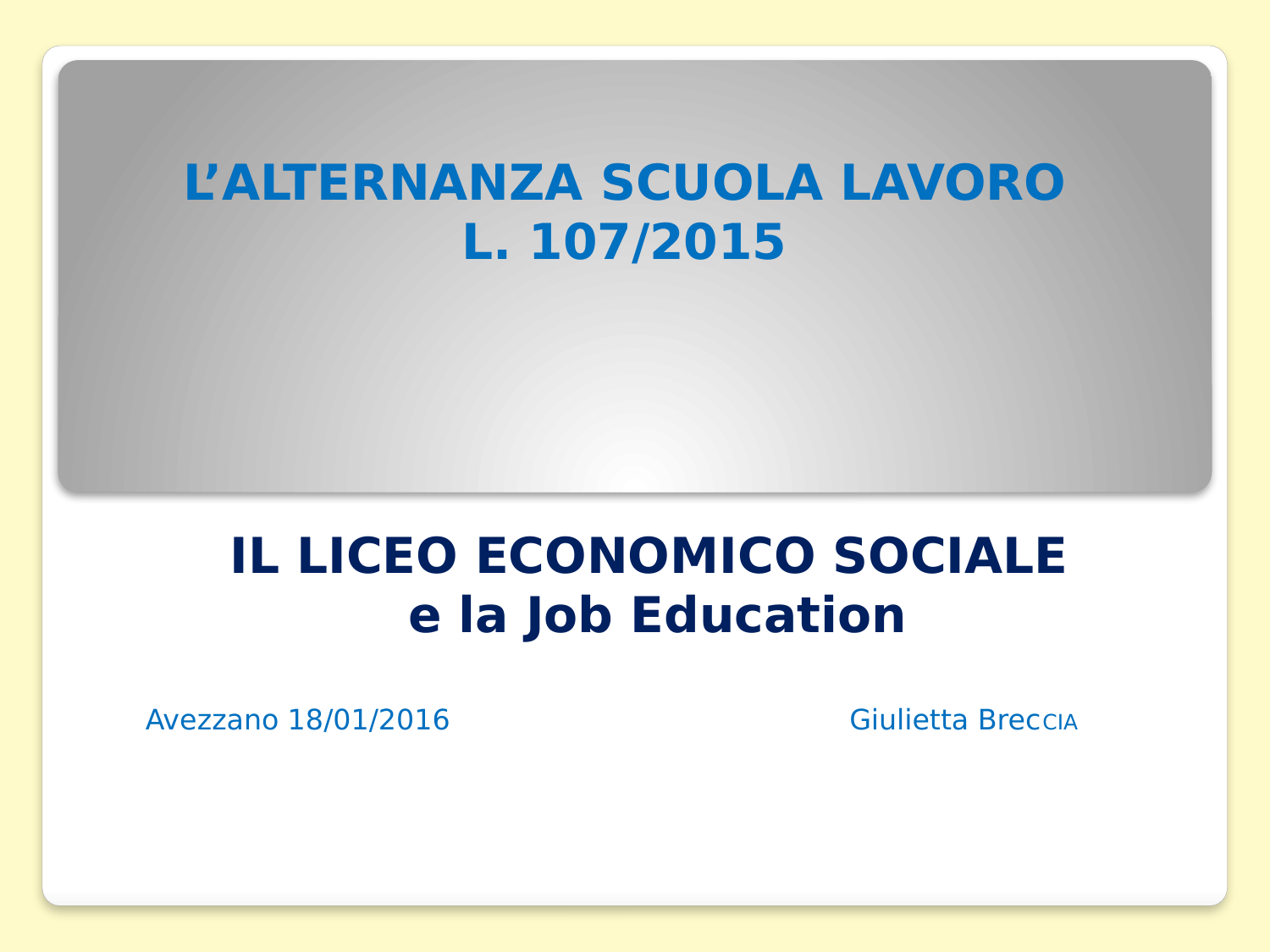

# L’ALTERNANZA SCUOLA LAVORO L. 107/2015

IL LICEO ECONOMICO SOCIALE
 e la Job Education

Avezzano 18/01/2016                                             Giulietta BrecCIA